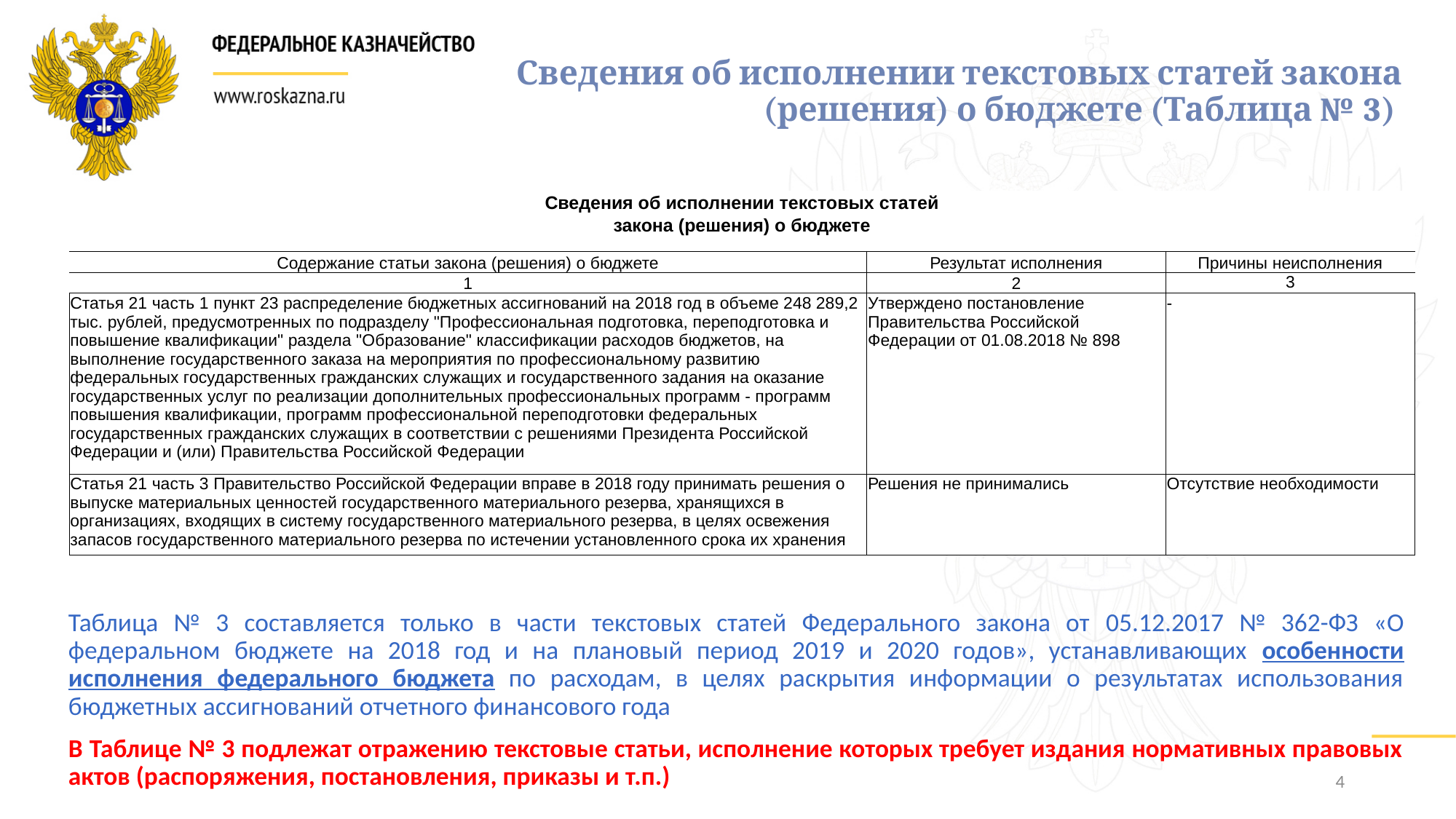

# Сведения об исполнении текстовых статей закона (решения) о бюджете (Таблица № 3)
| Сведения об исполнении текстовых статей |  |  |
| --- | --- | --- |
| закона (решения) о бюджете |  |  |
|  |  |  |
| Содержание статьи закона (решения) о бюджете | Результат исполнения | Причины неисполнения |
| 1 | 2 | 3 |
| Статья 21 часть 1 пункт 23 распределение бюджетных ассигнований на 2018 год в объеме 248 289,2 тыс. рублей, предусмотренных по подразделу "Профессиональная подготовка, переподготовка и повышение квалификации" раздела "Образование" классификации расходов бюджетов, на выполнение государственного заказа на мероприятия по профессиональному развитию федеральных государственных гражданских служащих и государственного задания на оказание государственных услуг по реализации дополнительных профессиональных программ - программ повышения квалификации, программ профессиональной переподготовки федеральных государственных гражданских служащих в соответствии с решениями Президента Российской Федерации и (или) Правительства Российской Федерации | Утверждено постановление Правительства Российской Федерации от 01.08.2018 № 898 | - |
| Статья 21 часть 3 Правительство Российской Федерации вправе в 2018 году принимать решения о выпуске материальных ценностей государственного материального резерва, хранящихся в организациях, входящих в систему государственного материального резерва, в целях освежения запасов государственного материального резерва по истечении установленного срока их хранения | Решения не принимались | Отсутствие необходимости |
Таблица № 3 составляется только в части текстовых статей Федерального закона от 05.12.2017 № 362-ФЗ «О федеральном бюджете на 2018 год и на плановый период 2019 и 2020 годов», устанавливающих особенности исполнения федерального бюджета по расходам, в целях раскрытия информации о результатах использования бюджетных ассигнований отчетного финансового года
В Таблице № 3 подлежат отражению текстовые статьи, исполнение которых требует издания нормативных правовых актов (распоряжения, постановления, приказы и т.п.)
4